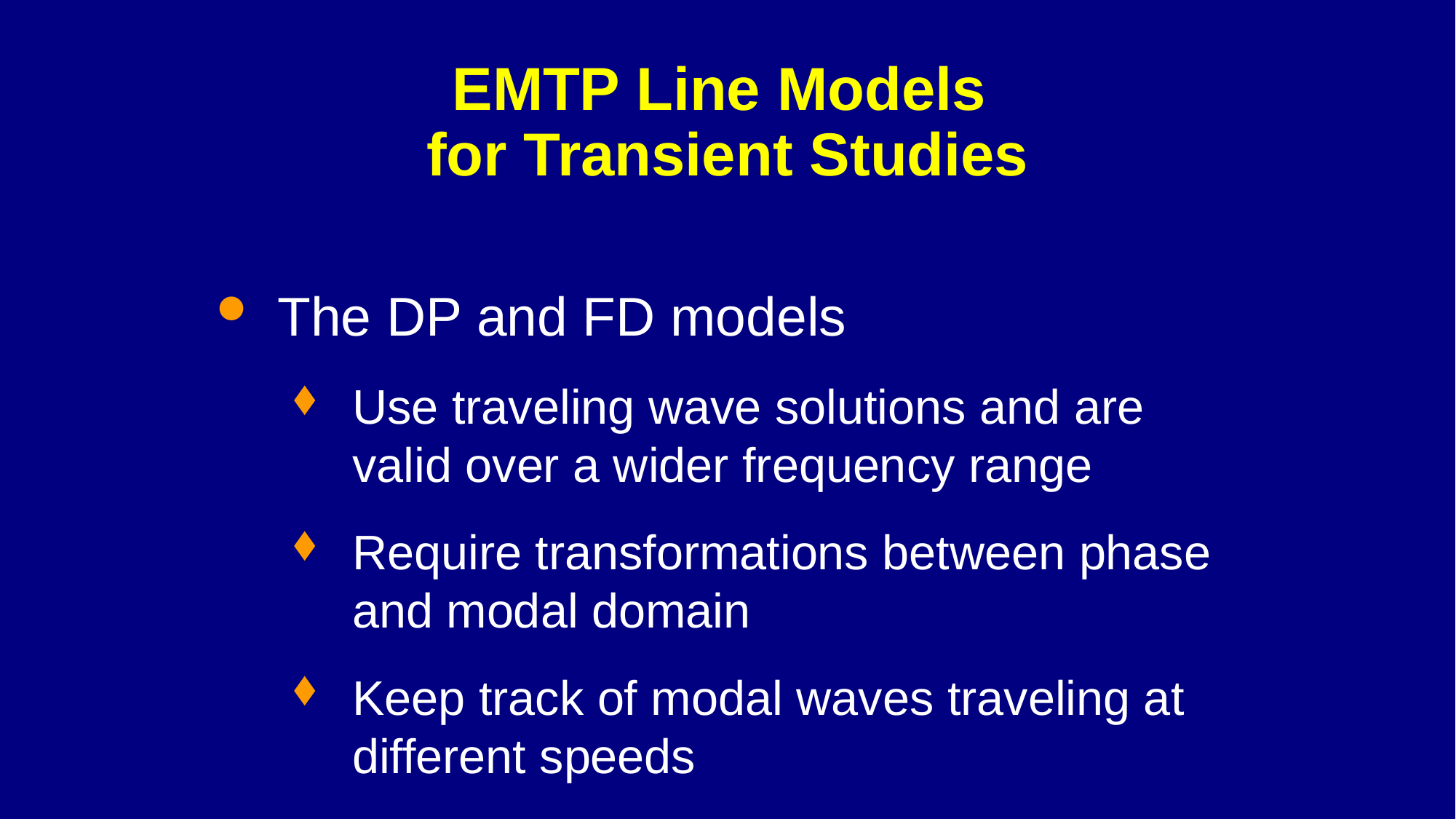

# EMTP Line Models for Transient Studies
The DP and FD models
Use traveling wave solutions and are valid over a wider frequency range
Require transformations between phase and modal domain
Keep track of modal waves traveling at different speeds